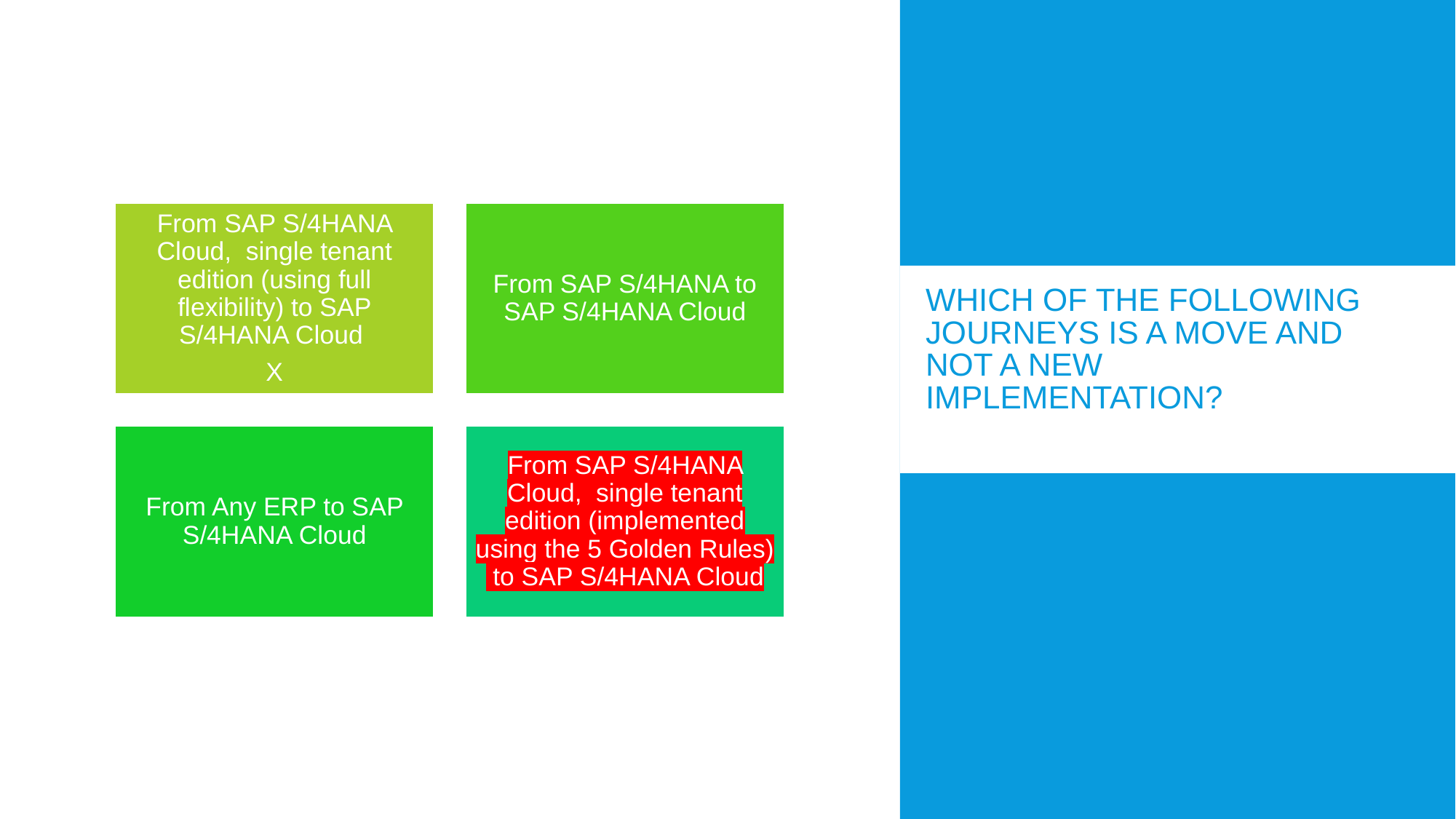

From SAP S/4HANA Cloud,  single tenant edition (using full flexibility) to SAP S/4HANA Cloud
X
From SAP S/4HANA to SAP S/4HANA Cloud
From Any ERP to SAP S/4HANA Cloud
From SAP S/4HANA Cloud,  single tenant edition (implemented using the 5 Golden Rules)  to SAP S/4HANA Cloud

# Which of the following journeys is a move and not a new implementation?